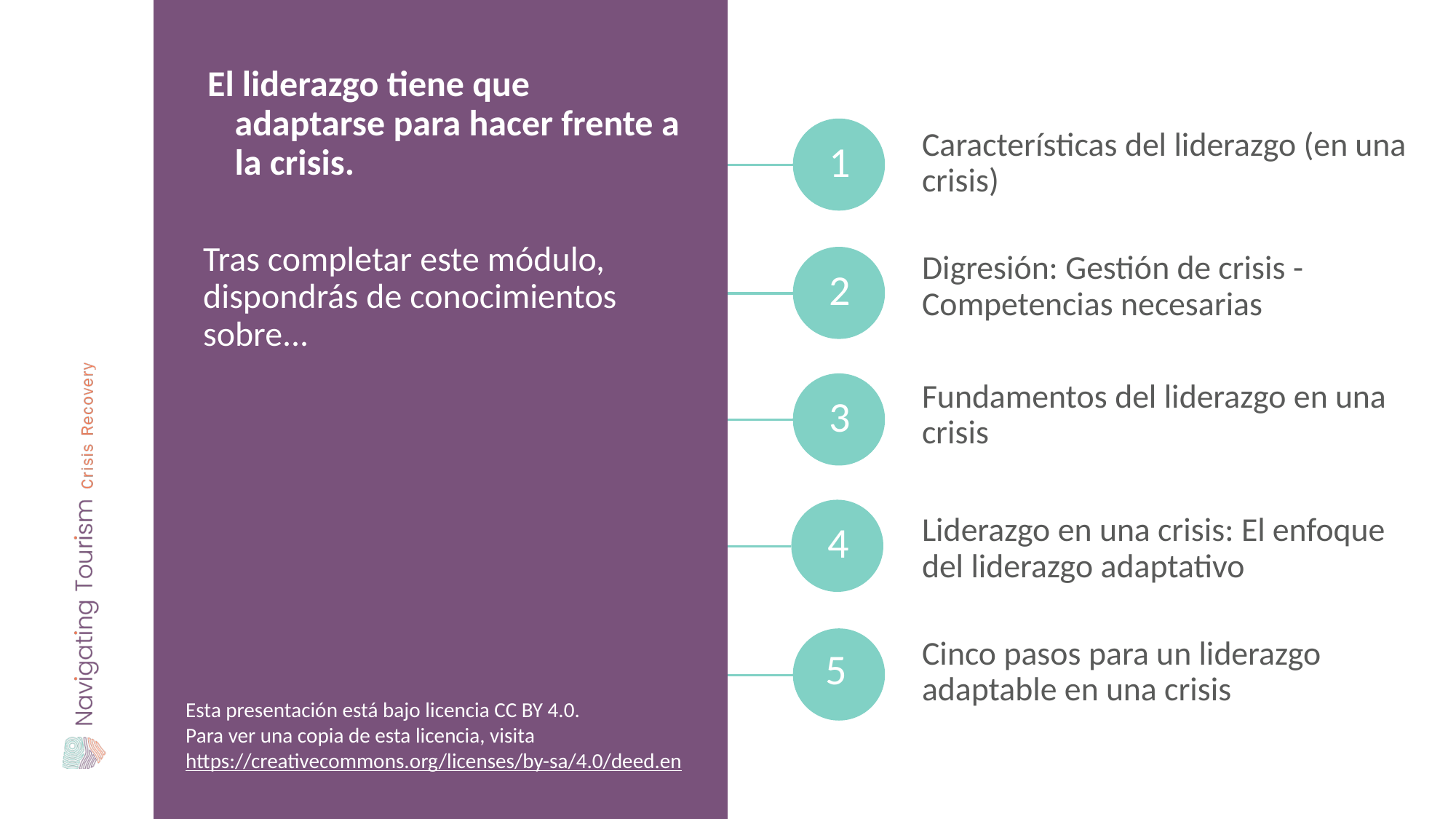

El liderazgo tiene que adaptarse para hacer frente a la crisis.
Características del liderazgo (en una crisis)
1
Tras completar este módulo, dispondrás de conocimientos sobre...

Digresión: Gestión de crisis - Competencias necesarias
2
Fundamentos del liderazgo en una crisis
3
Liderazgo en una crisis: El enfoque del liderazgo adaptativo
4
Cinco pasos para un liderazgo adaptable en una crisis
5
Esta presentación está bajo licencia CC BY 4.0.
Para ver una copia de esta licencia, visita https://creativecommons.org/licenses/by-sa/4.0/deed.en